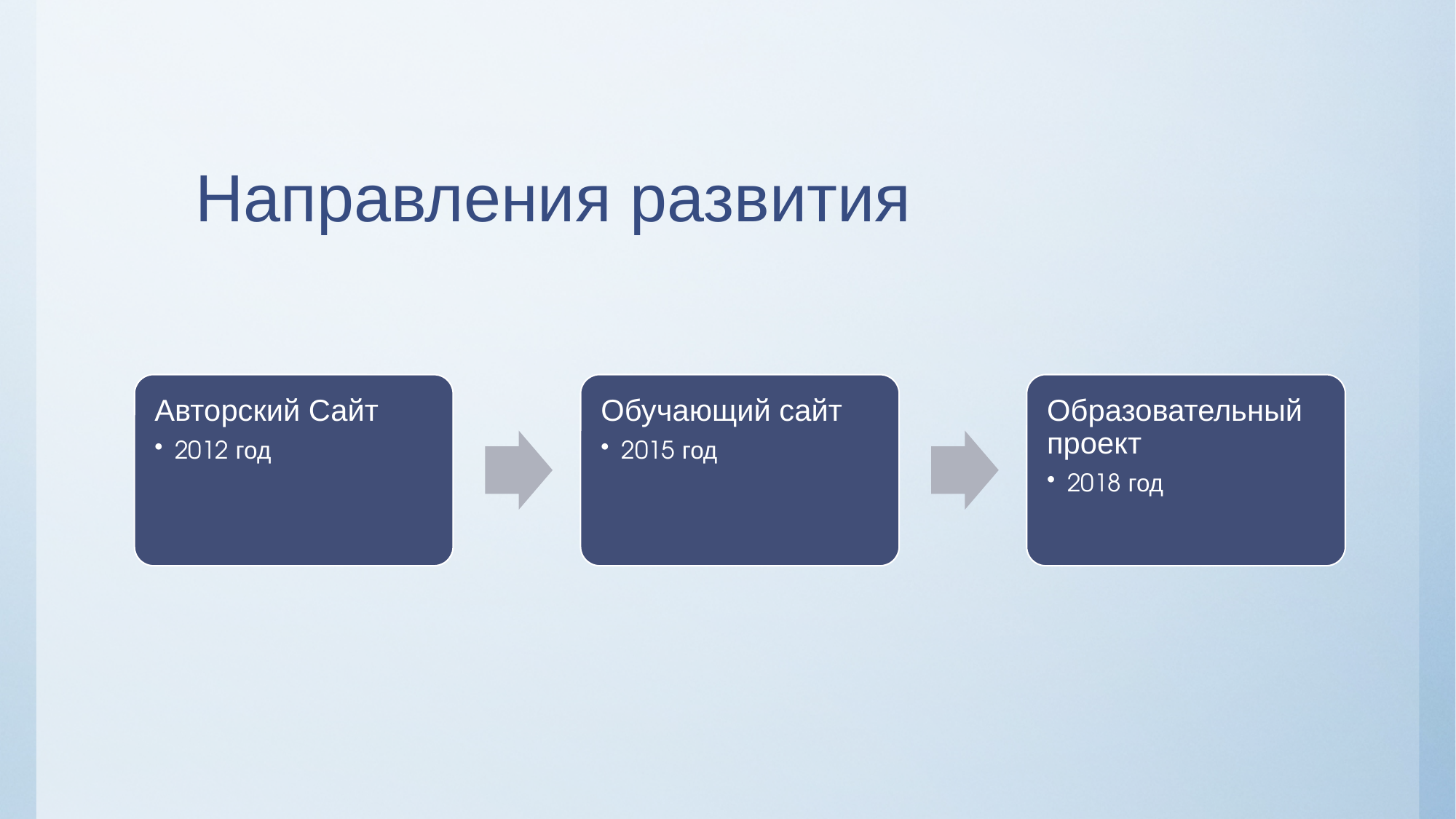

# Направления развития
Авторский Сайт
2012 год

Обучающий сайт
2015 год

Образовательный проект
2018 год